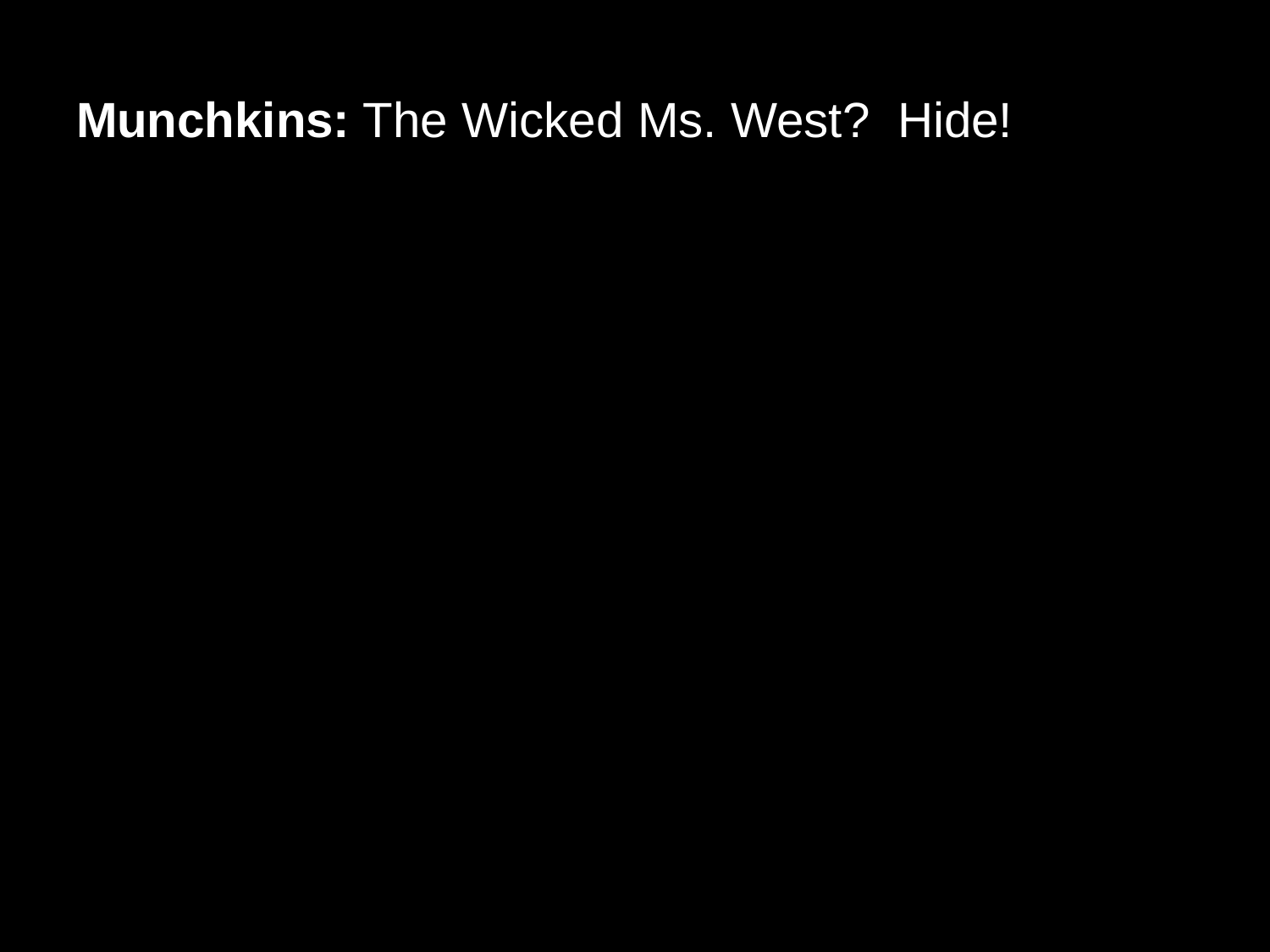

# Munchkins: The Wicked Ms. West?  Hide!